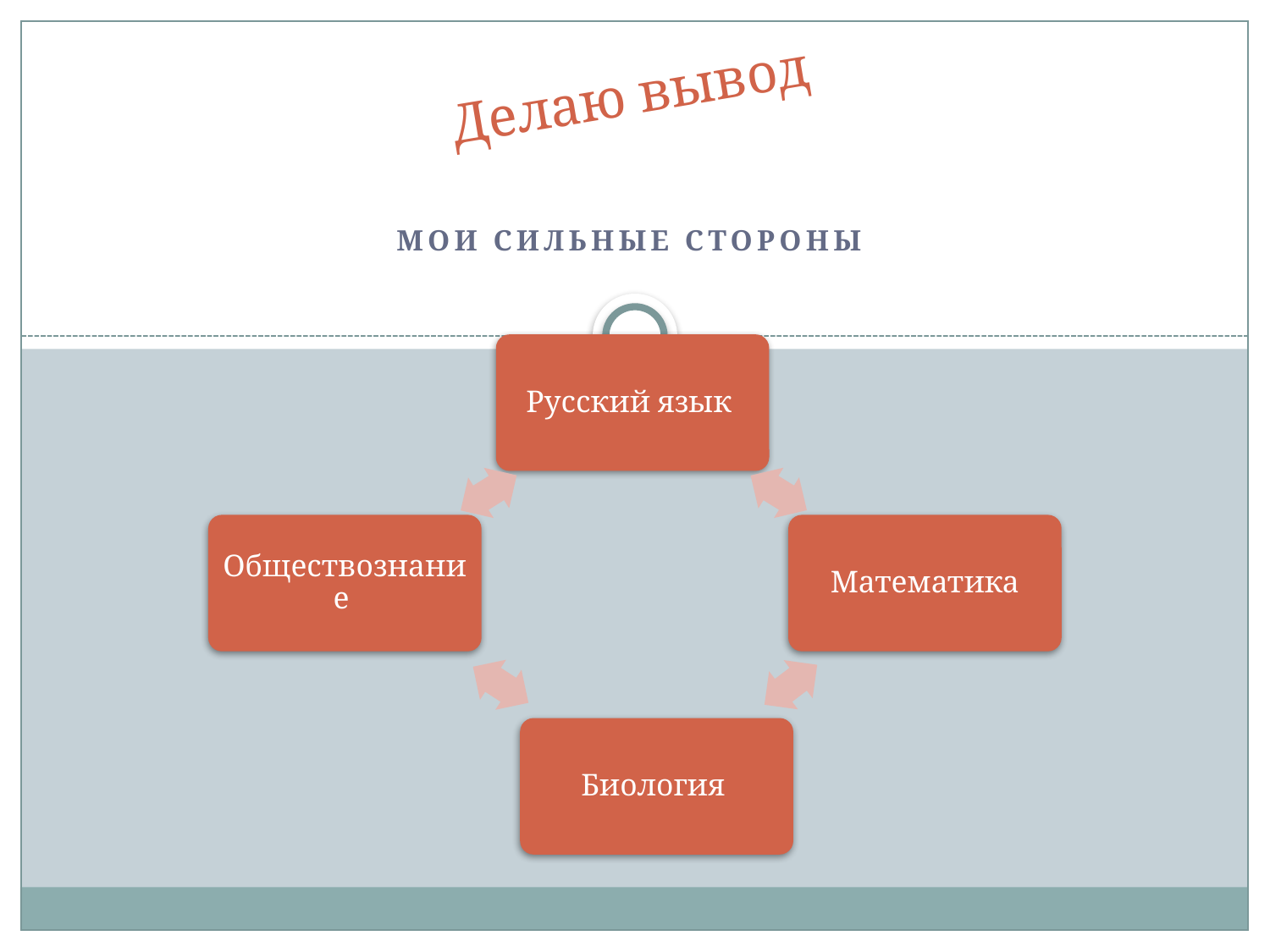

# Делаю вывод
Русский язык

Математика

Биология

Обществознание

Мои сильные стороны